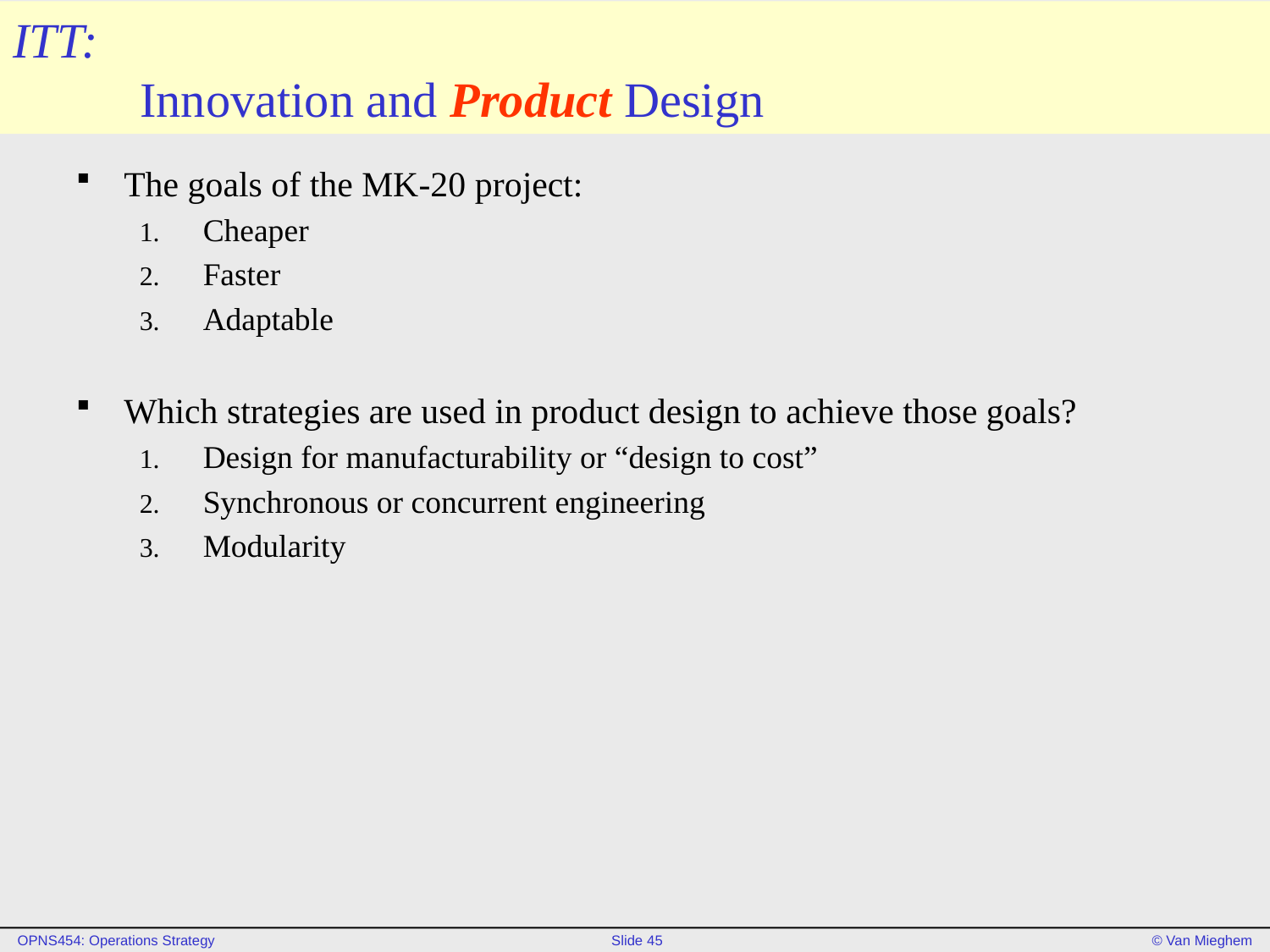

# ITT: Innovation and Product Design
The goals of the MK-20 project:
Cheaper
Faster
Adaptable

Which strategies are used in product design to achieve those goals?
Design for manufacturability or “design to cost”
Synchronous or concurrent engineering
Modularity